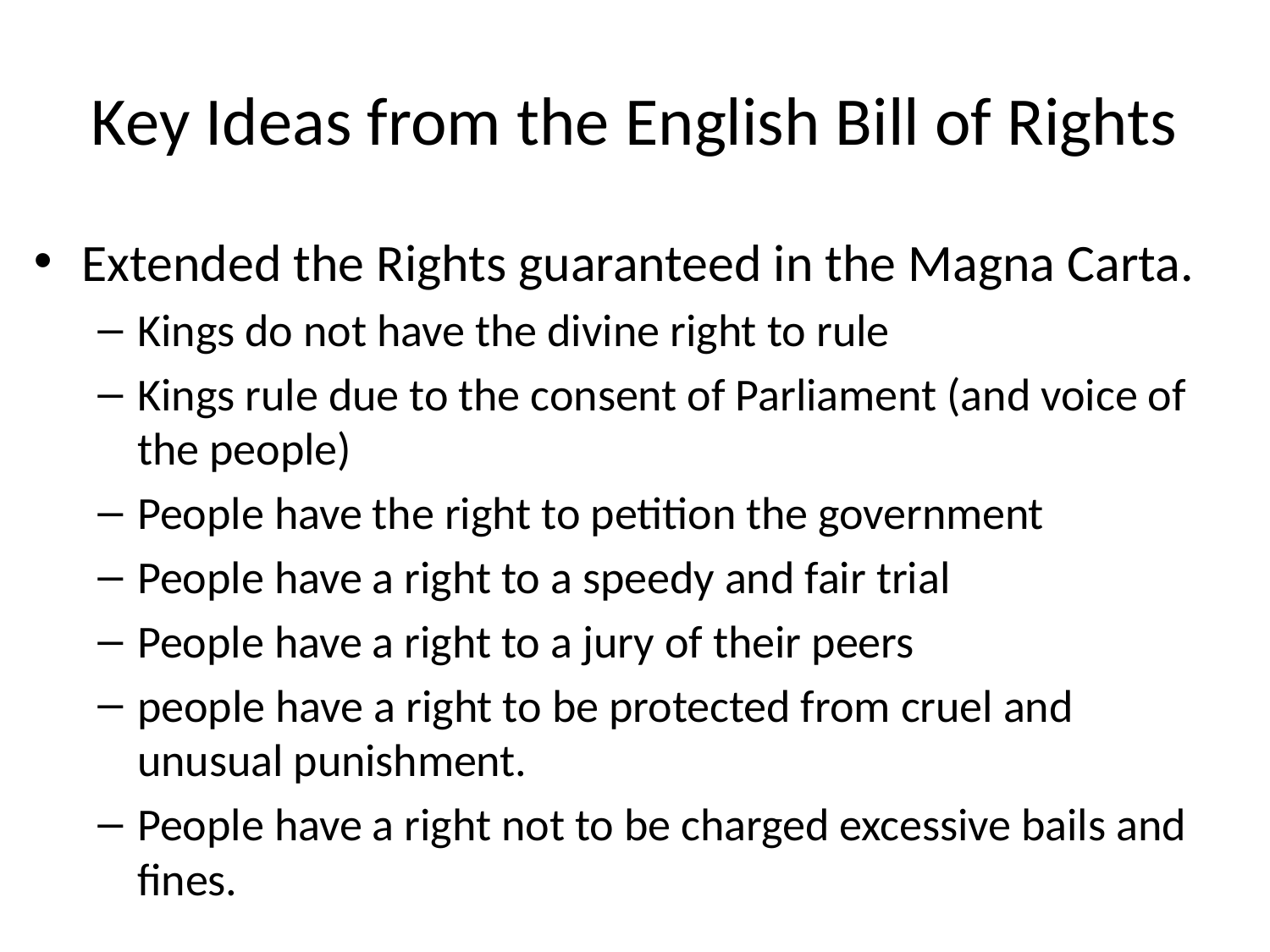

# Key Ideas from the English Bill of Rights
Extended the Rights guaranteed in the Magna Carta.
Kings do not have the divine right to rule
Kings rule due to the consent of Parliament (and voice of the people)
People have the right to petition the government
People have a right to a speedy and fair trial
People have a right to a jury of their peers
people have a right to be protected from cruel and unusual punishment.
People have a right not to be charged excessive bails and fines.